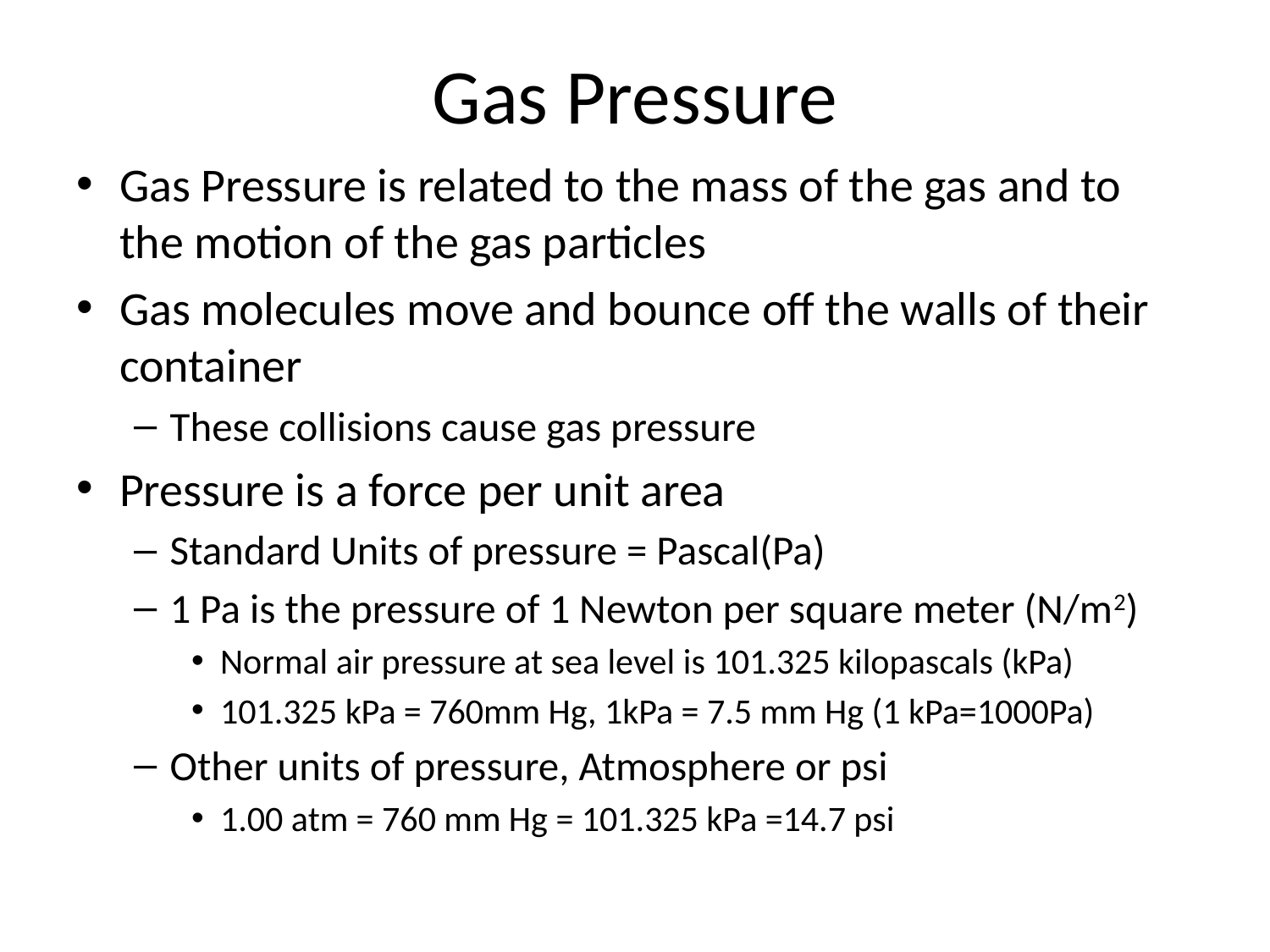

# Gas Pressure
Gas Pressure is related to the mass of the gas and to the motion of the gas particles
Gas molecules move and bounce off the walls of their container
These collisions cause gas pressure
Pressure is a force per unit area
Standard Units of pressure = Pascal(Pa)
1 Pa is the pressure of 1 Newton per square meter (N/m2)
Normal air pressure at sea level is 101.325 kilopascals (kPa)
101.325 kPa = 760mm Hg, 1kPa = 7.5 mm Hg (1 kPa=1000Pa)
Other units of pressure, Atmosphere or psi
1.00 atm = 760 mm Hg = 101.325 kPa =14.7 psi